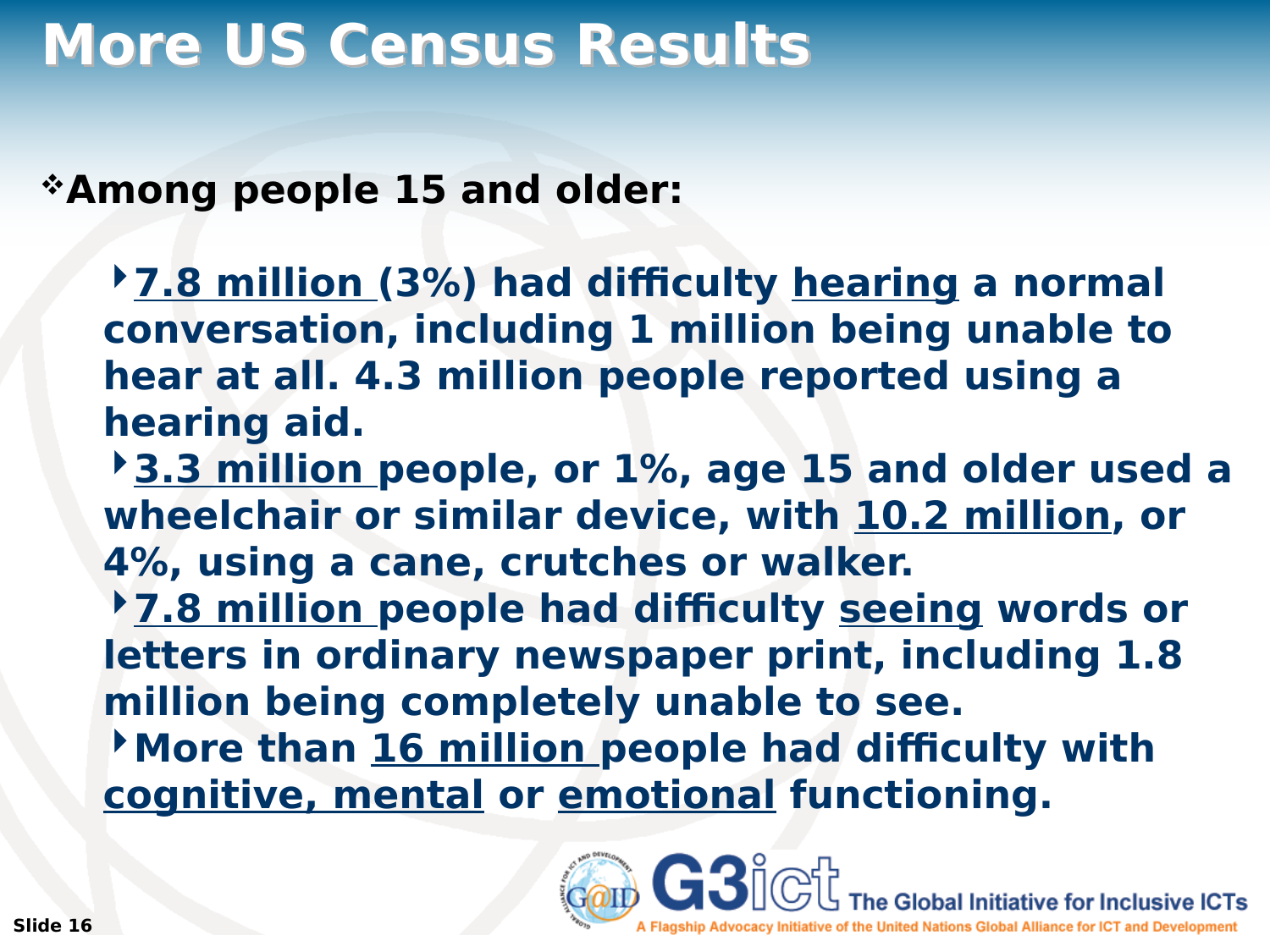

# More US Census Results

Among people 15 and older:

7.8 million (3%) had difficulty hearing a normal   conversation, including 1 million being unable to hear at all. 4.3 million people reported using a hearing aid.
3.3 million people, or 1%, age 15 and older used a wheelchair or similar device, with 10.2 million, or 4%, using a cane, crutches or walker.
7.8 million people had difficulty seeing words or letters in ordinary newspaper print, including 1.8 million being completely unable to see.
More than 16 million people had difficulty with cognitive, mental or emotional functioning.